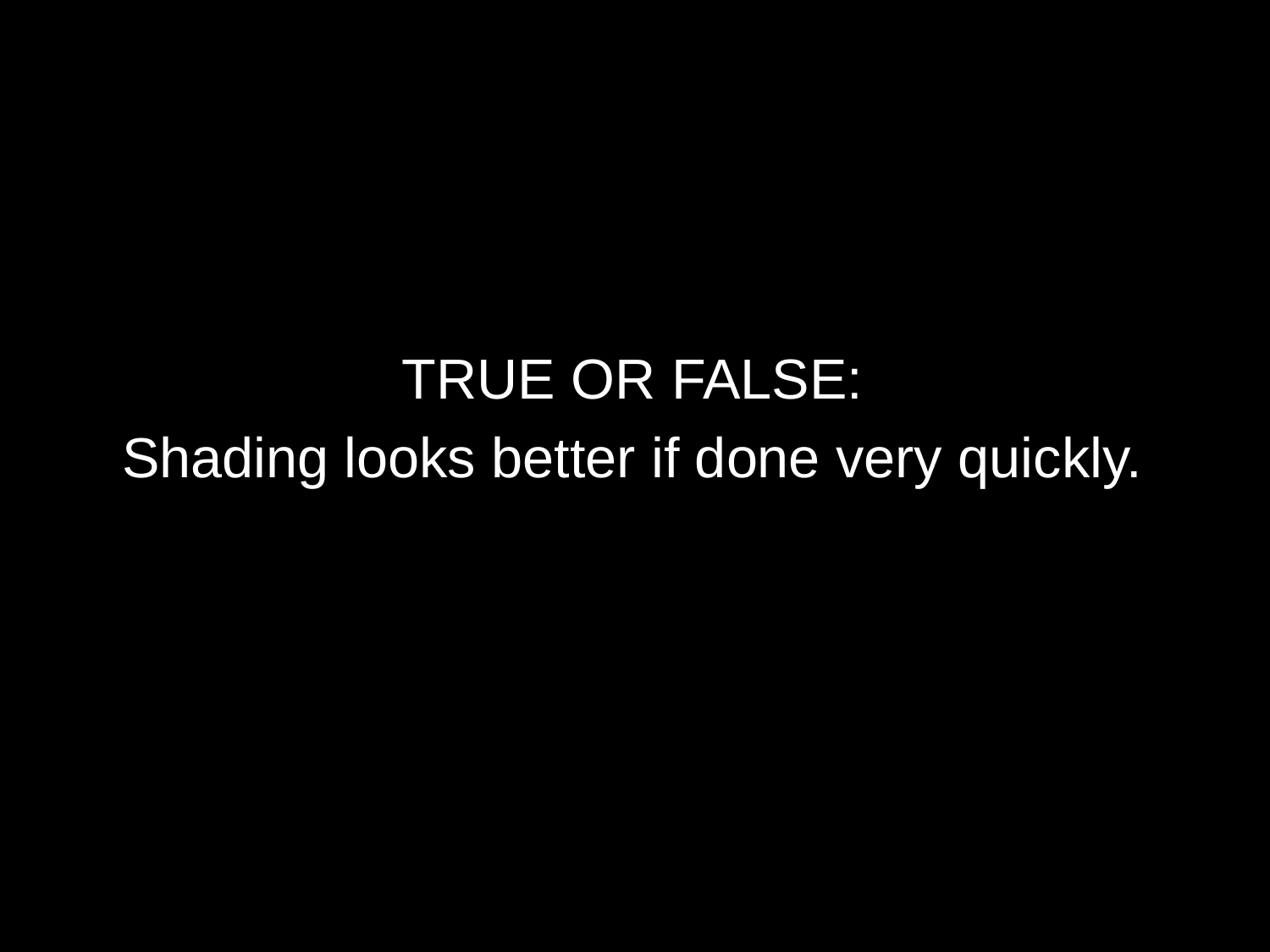

TRUE OR FALSE:
Shading looks better if done very quickly.